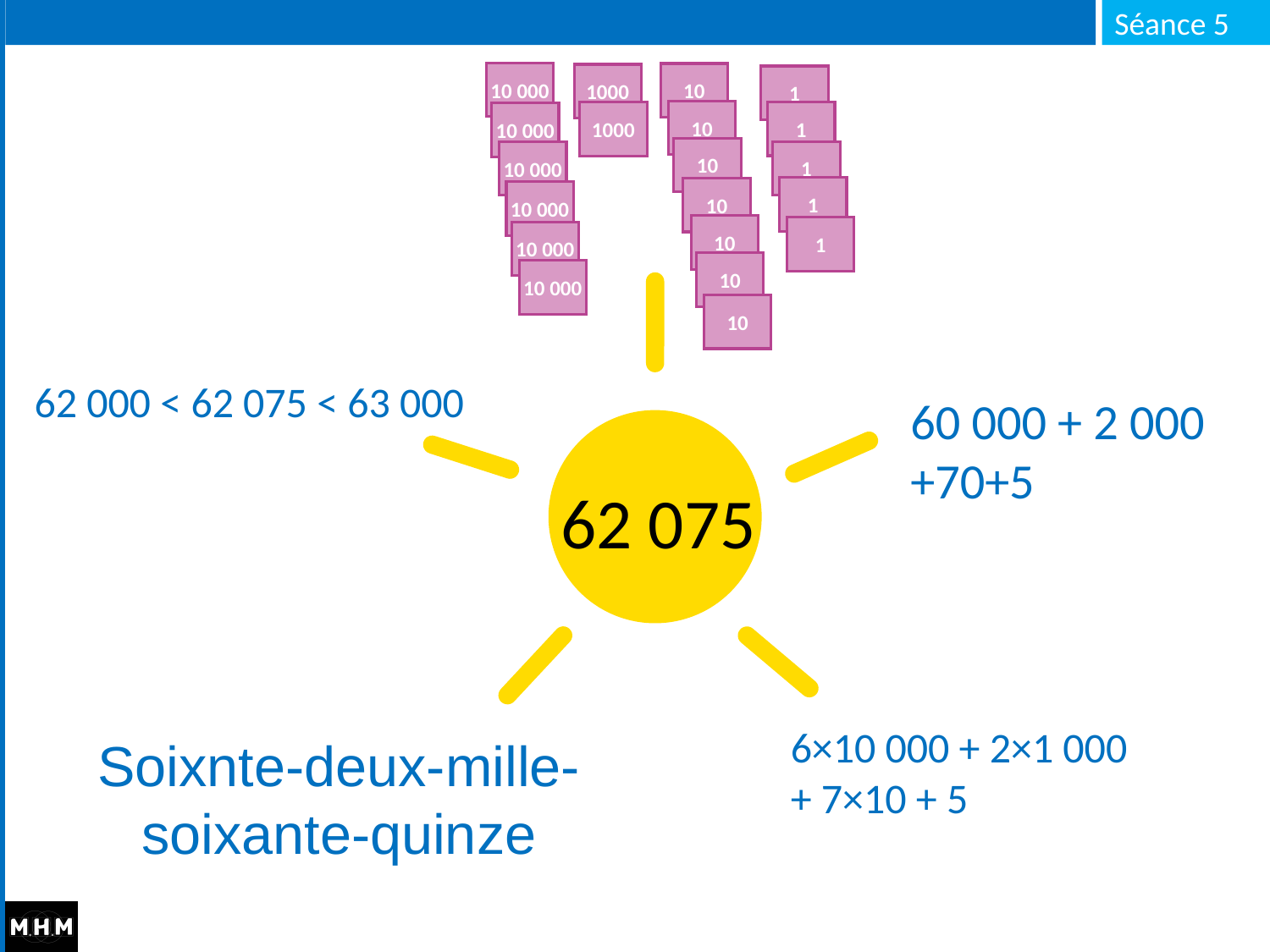

10 000
10
1000
1
10
1
1000
10 000
10
1
10 000
1
10
10 000
10
1
10 000
10
10 000
10

62 000 < 62 075 < 63 000
60 000 + 2 000 +70+5
62 075
6×10 000 + 2×1 000
+ 7×10 + 5

Soixnte-deux-mille-
soixante-quinze